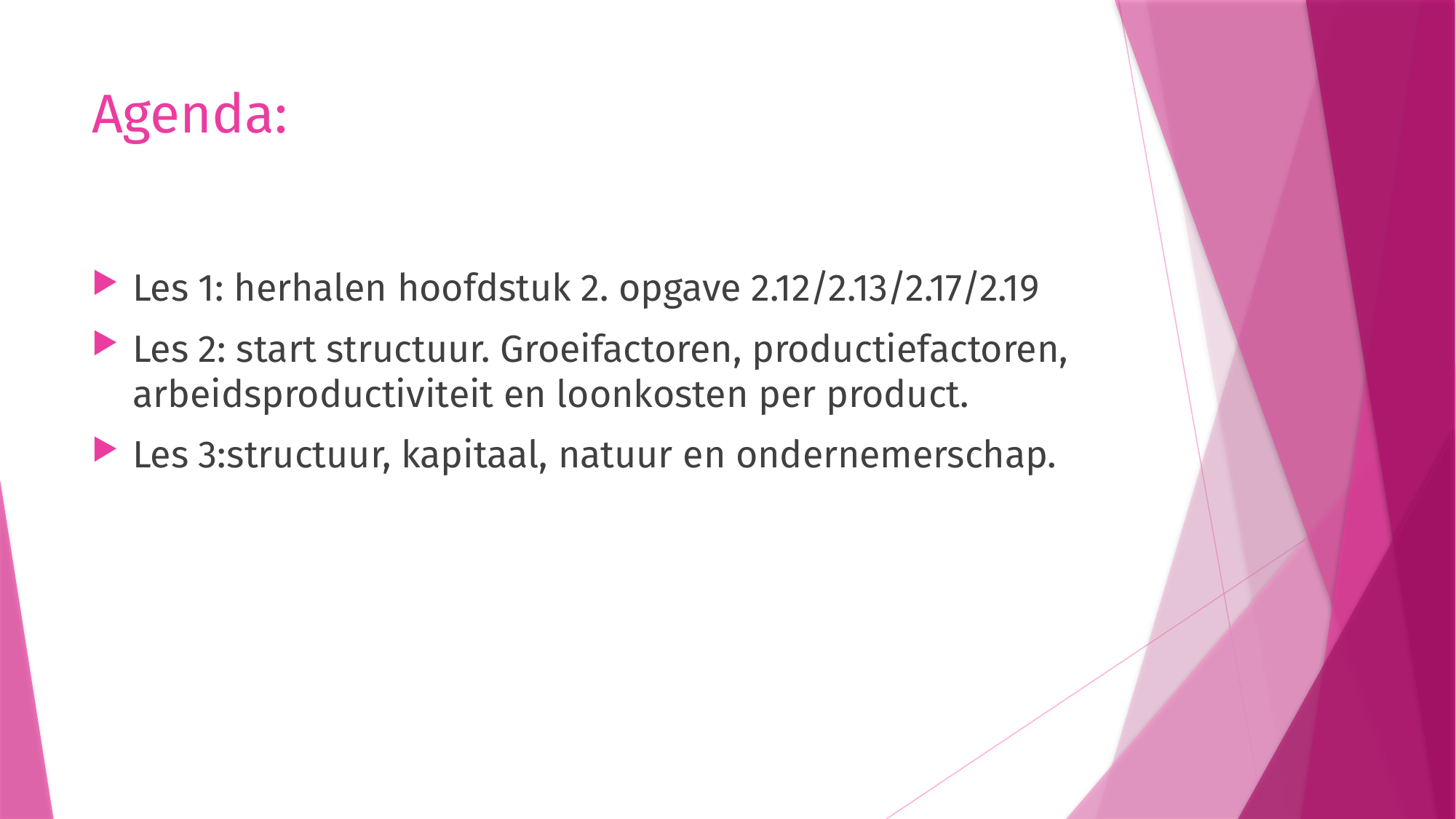

# Agenda:
Les 1: herhalen hoofdstuk 2. opgave 2.12/2.13/2.17/2.19
Les 2: start structuur. Groeifactoren, productiefactoren, arbeidsproductiviteit en loonkosten per product.
Les 3:structuur, kapitaal, natuur en ondernemerschap.